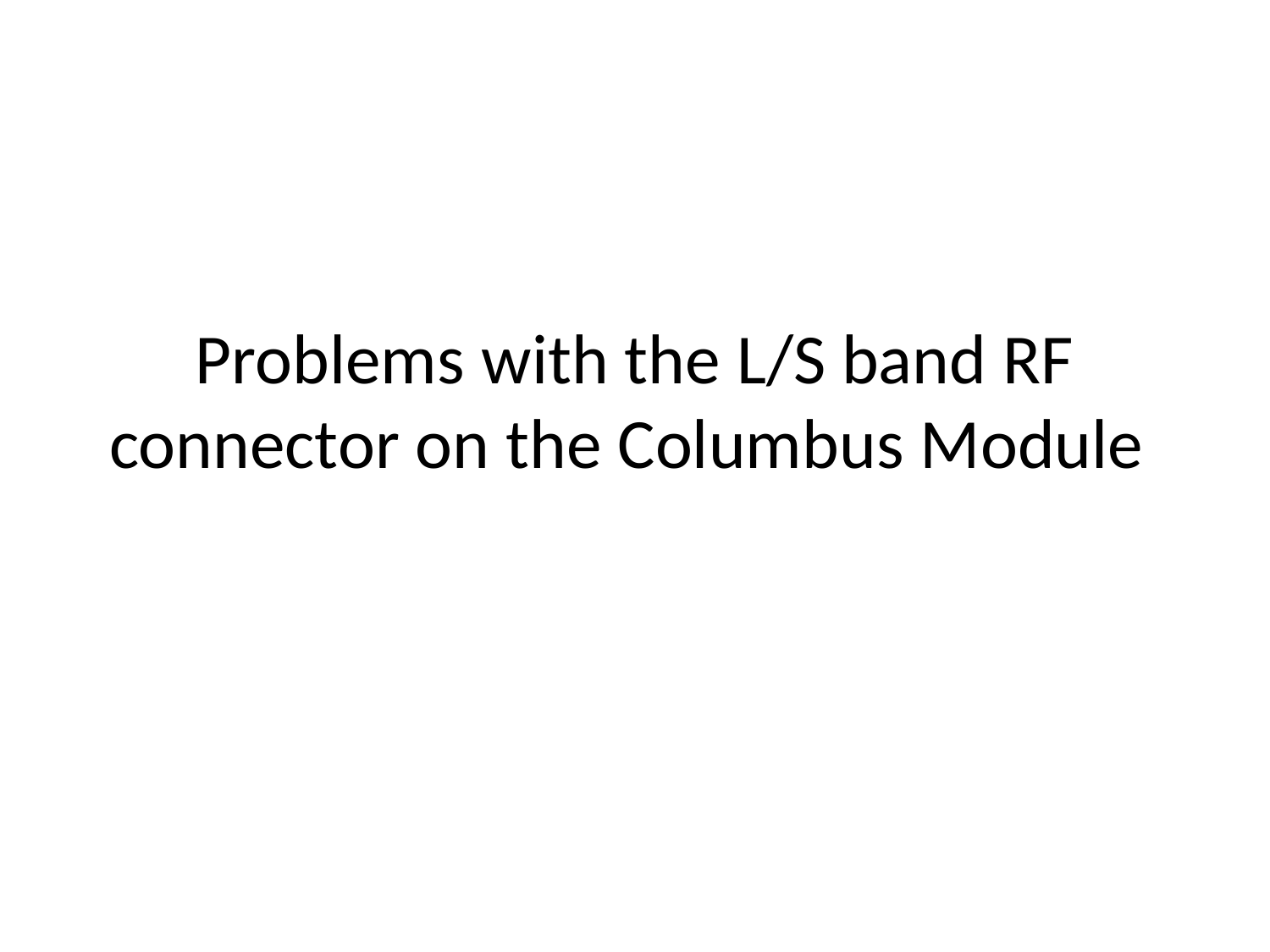

# Problems with the L/S band RF connector on the Columbus Module